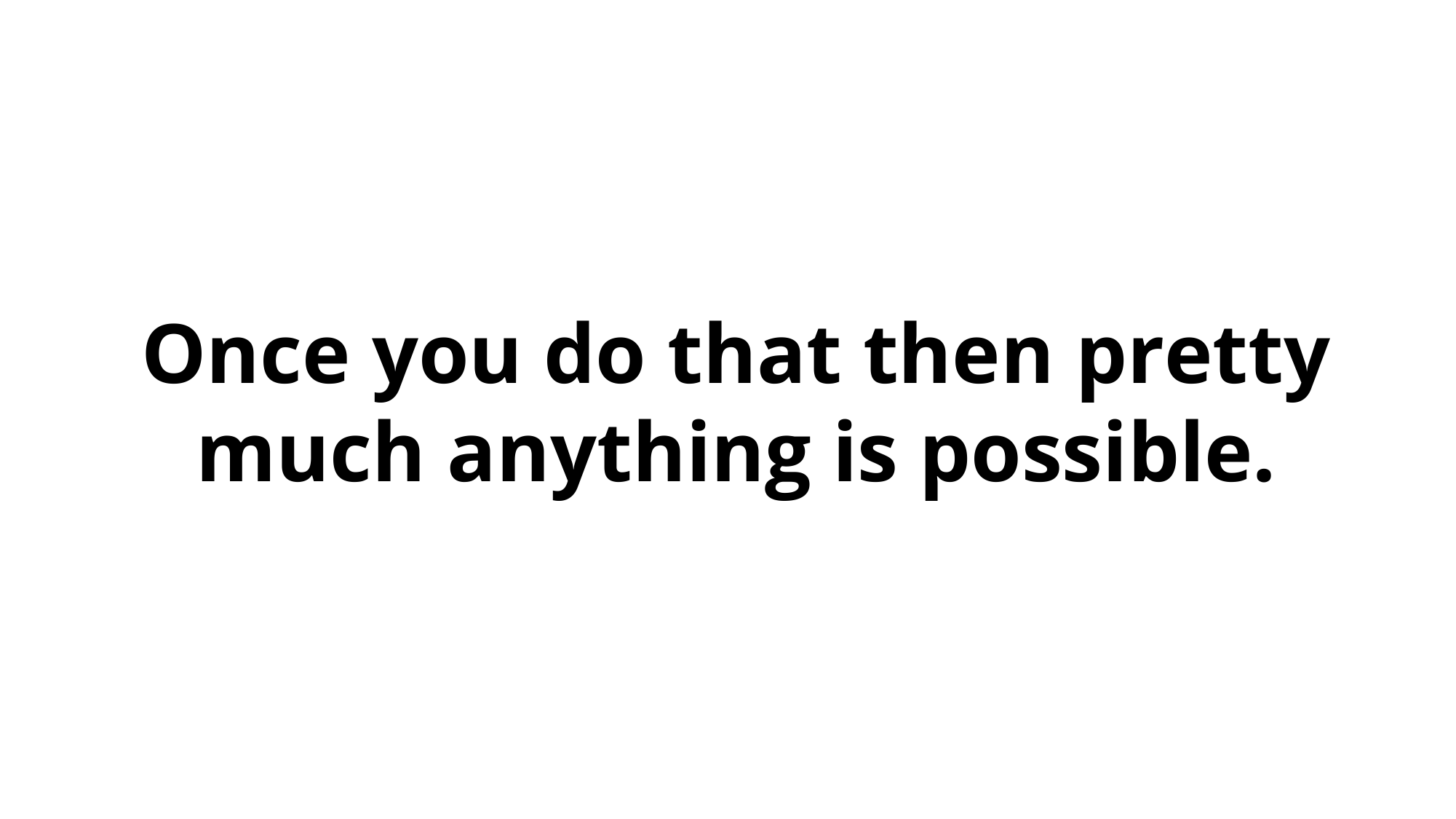

Once you do that then pretty much anything is possible.